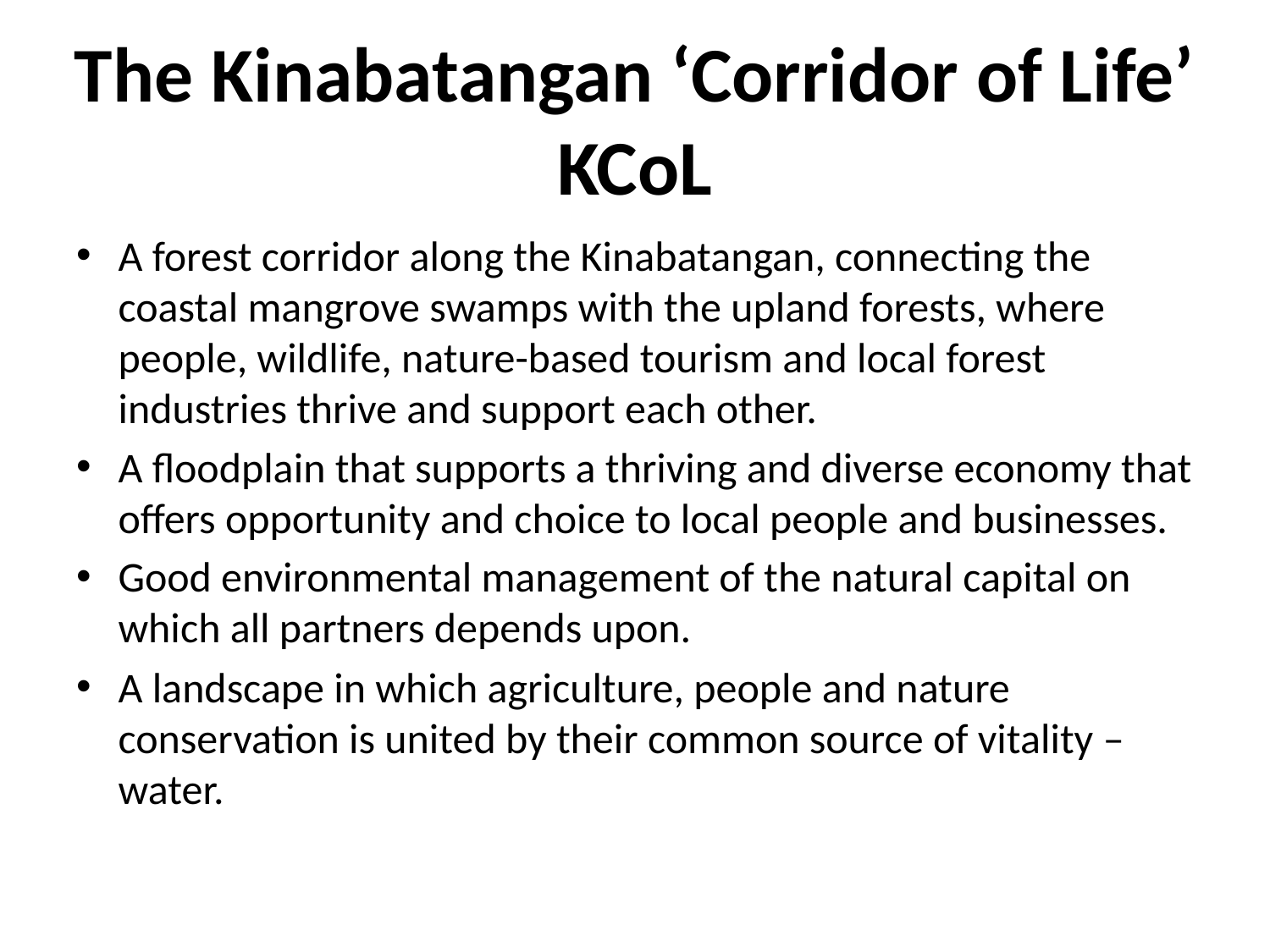

# The Kinabatangan ‘Corridor of Life’ KCoL
A forest corridor along the Kinabatangan, connecting the coastal mangrove swamps with the upland forests, where people, wildlife, nature-based tourism and local forest industries thrive and support each other.
A floodplain that supports a thriving and diverse economy that offers opportunity and choice to local people and businesses.
Good environmental management of the natural capital on which all partners depends upon.
A landscape in which agriculture, people and nature conservation is united by their common source of vitality – water.